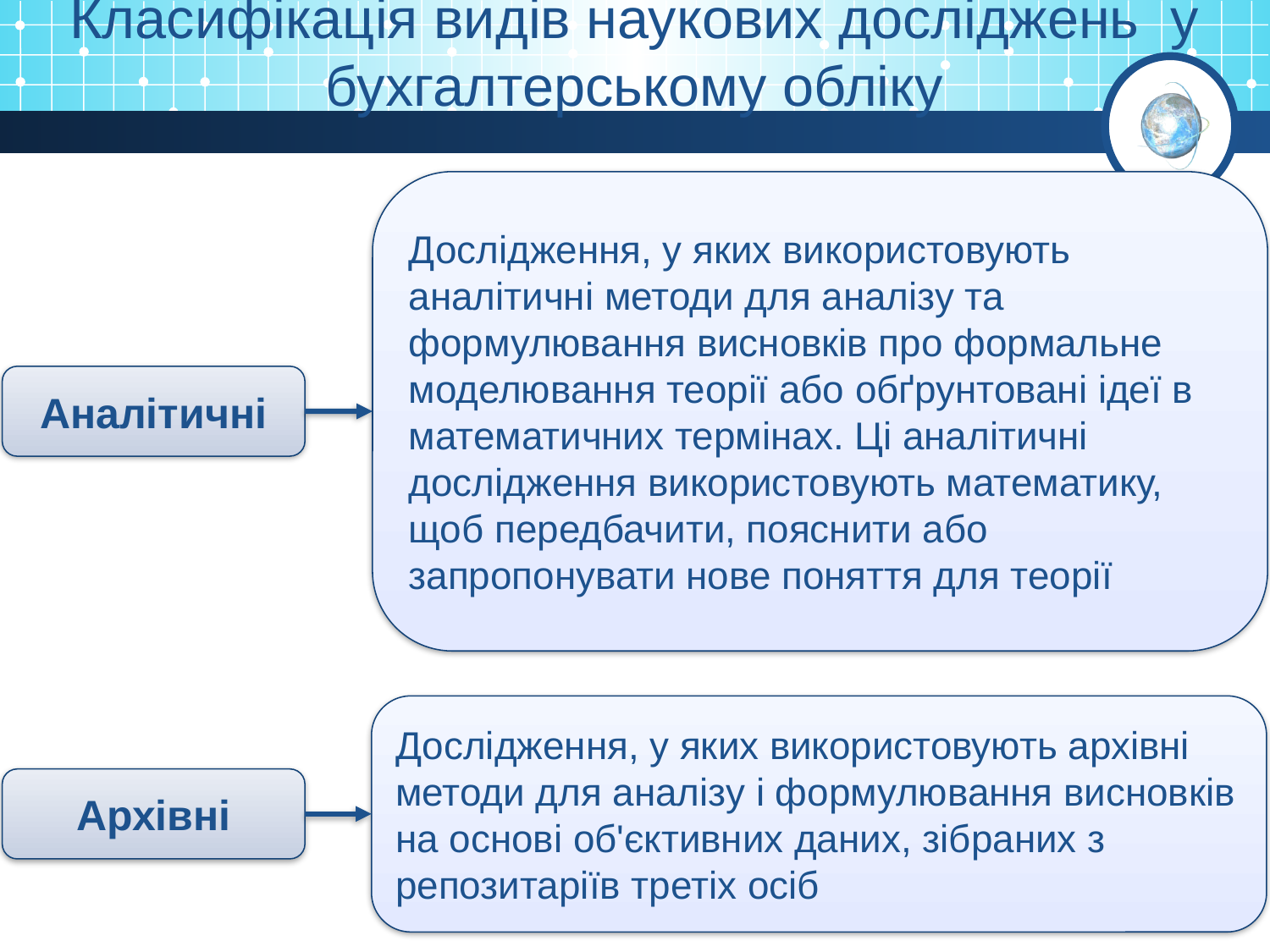

Класифікація видів наукових досліджень  у бухгалтерському обліку
Дослідження, у яких використовують аналітичні методи для аналізу та формулювання висновків про формальне моделювання теорії або обґрунтовані ідеї в математичних термінах. Ці аналітичні дослідження використовують математику, щоб передбачити, пояснити або запропонувати нове поняття для теорії
Аналітичні
Дослідження, у яких використовують архівні методи для аналізу і формулювання висновків на основі об'єктивних даних, зібраних з репозитаріїв третіх осіб
Архівні